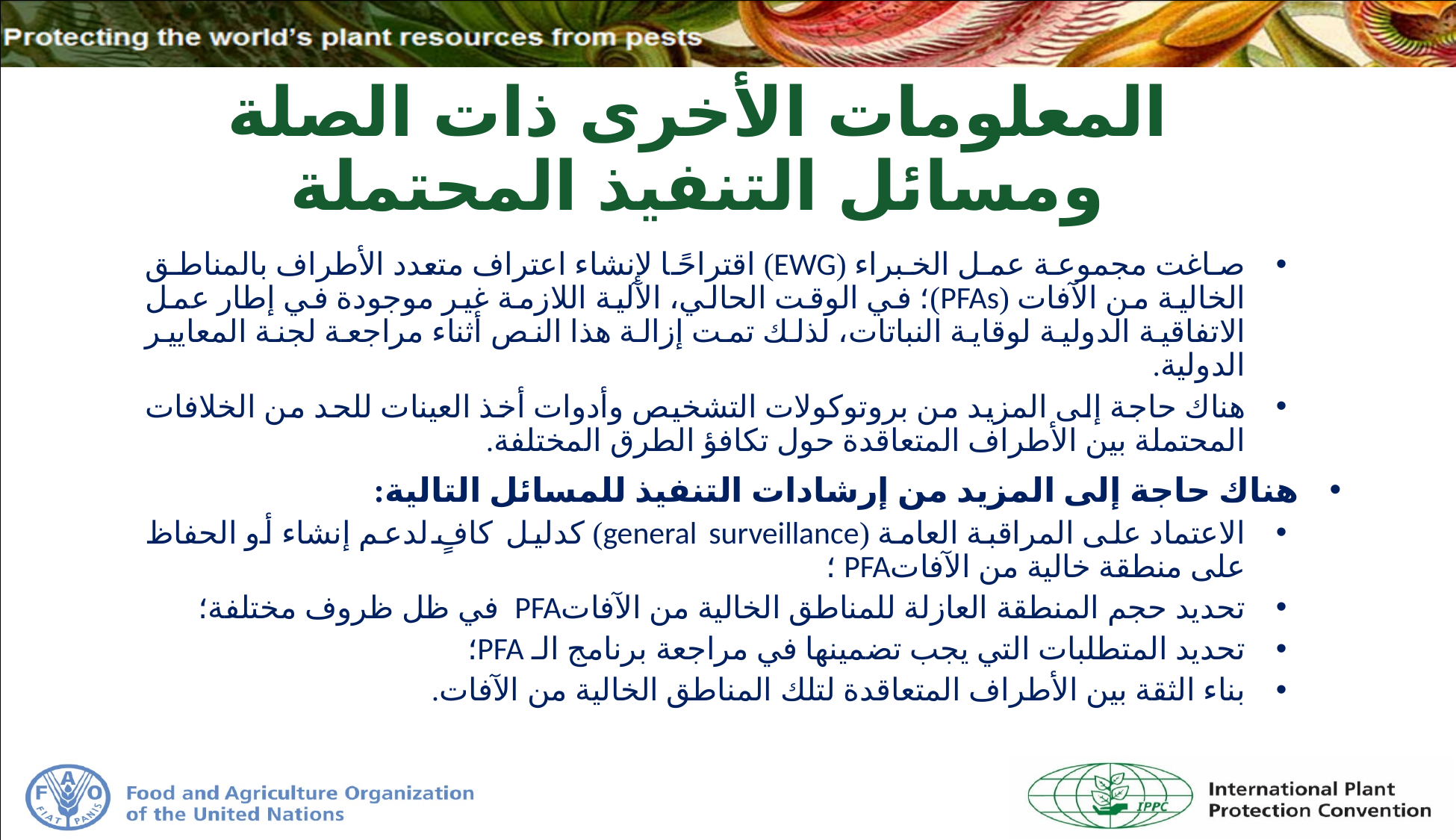

# المعلومات الأخرى ذات الصلة ومسائل التنفيذ المحتملة
صاغت مجموعة عمل الخبراء (EWG) اقتراحًا لإنشاء اعتراف متعدد الأطراف بالمناطق الخالية من الآفات (PFAs)؛ في الوقت الحالي، الآلية اللازمة غير موجودة في إطار عمل الاتفاقية الدولية لوقاية النباتات، لذلك تمت إزالة هذا النص أثناء مراجعة لجنة المعايير الدولية.
هناك حاجة إلى المزيد من بروتوكولات التشخيص وأدوات أخذ العينات للحد من الخلافات المحتملة بين الأطراف المتعاقدة حول تكافؤ الطرق المختلفة.
هناك حاجة إلى المزيد من إرشادات التنفيذ للمسائل التالية:
الاعتماد على المراقبة العامة (general surveillance) كدليل كافٍ لدعم إنشاء أو الحفاظ على منطقة خالية من الآفاتPFA ؛
تحديد حجم المنطقة العازلة للمناطق الخالية من الآفاتPFA  في ظل ظروف مختلفة؛
تحديد المتطلبات التي يجب تضمينها في مراجعة برنامج الـ PFA؛
بناء الثقة بين الأطراف المتعاقدة لتلك المناطق الخالية من الآفات.